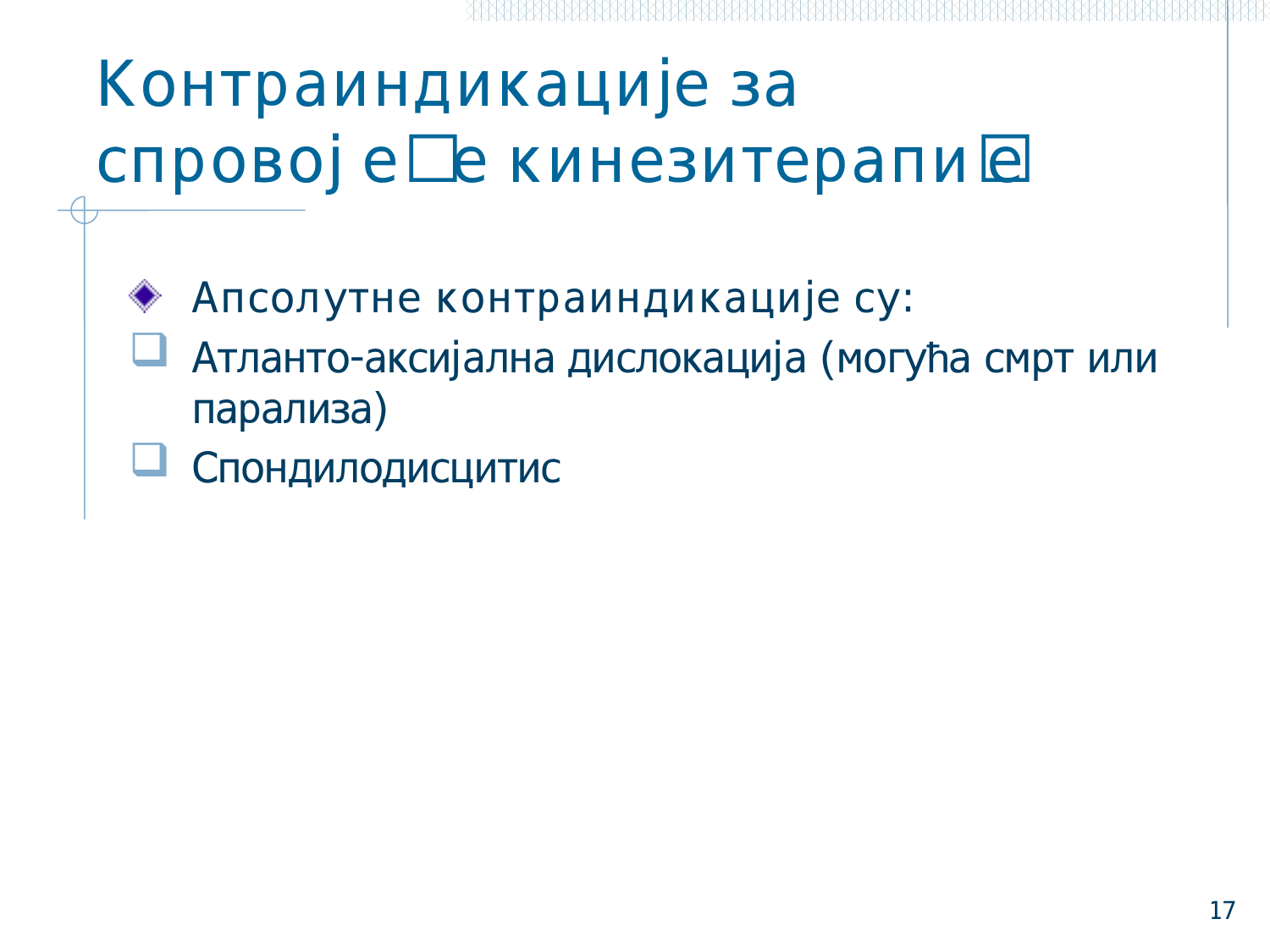

# Контраиндикације за спровођење кинезитерапије
Апсолутне контраиндикације су:
Атланто-аксијална дислокација (могућа смрт или парализа)
Спондилодисцитис
17